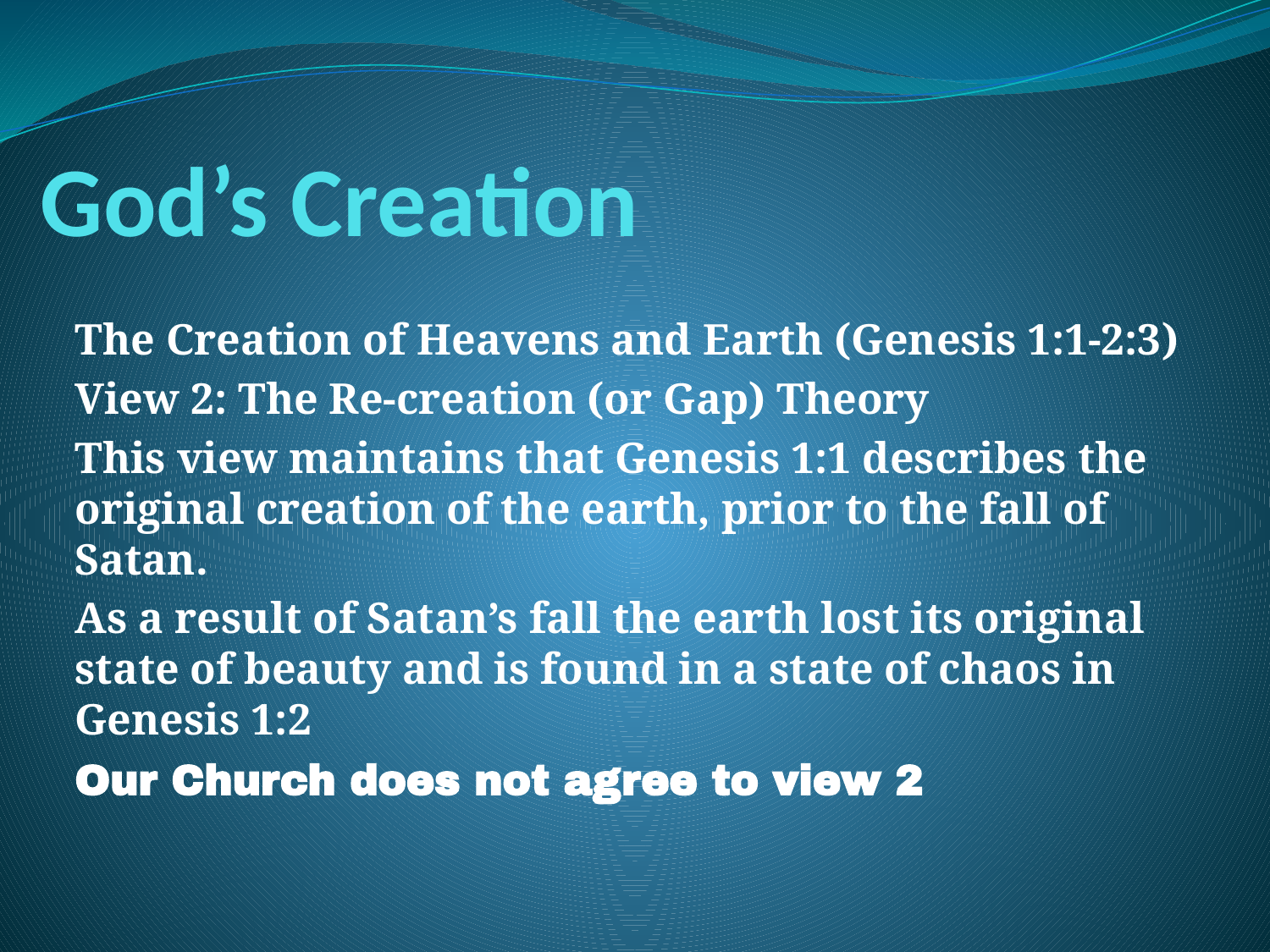

# God’s Creation
The Creation of Heavens and Earth (Genesis 1:1-2:3)
View 2: The Re-creation (or Gap) Theory
This view maintains that Genesis 1:1 describes the original creation of the earth, prior to the fall of Satan.
As a result of Satan’s fall the earth lost its original state of beauty and is found in a state of chaos in Genesis 1:2
Our Church does not agree to view 2